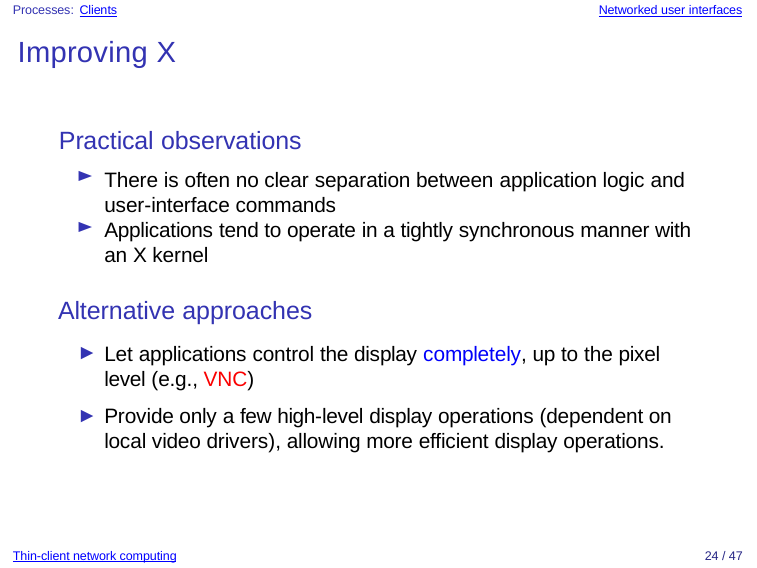

Processes: Clients
Networked user interfaces
Improving X

Practical observations
There is often no clear separation between application logic and  user-interface commands
Applications tend to operate in a tightly synchronous manner with  an X kernel

Alternative approaches
Let applications control the display completely, up to the pixel  level (e.g., VNC)
Provide only a few high-level display operations (dependent on  local video drivers), allowing more efficient display operations.
Thin-client network computing
24 / 47